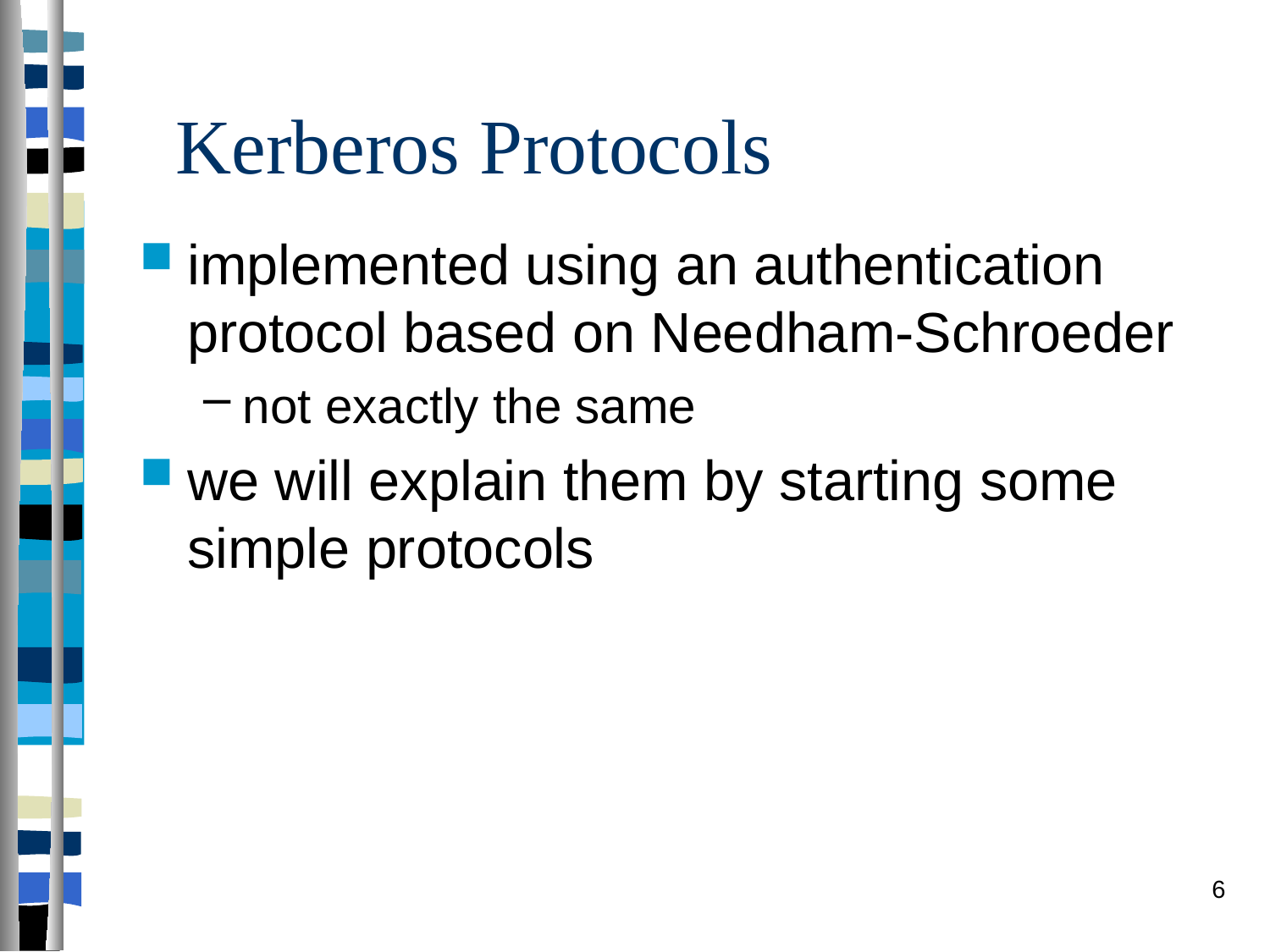

# Kerberos Protocols
implemented using an authentication protocol based on Needham-Schroeder
not exactly the same
we will explain them by starting some simple protocols
6